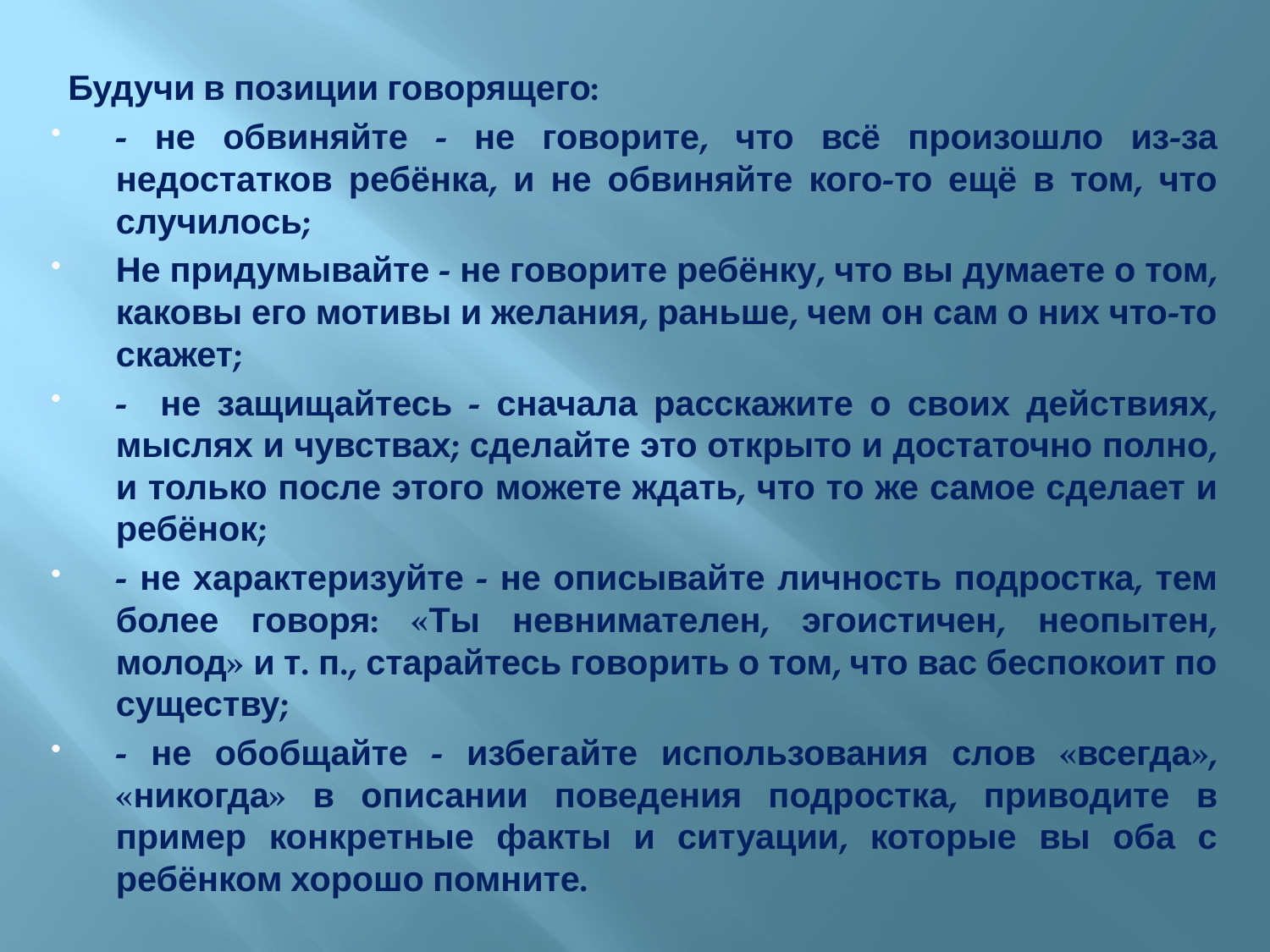

Будучи в позиции говорящего:
- не обвиняйте - не говорите, что всё произошло из-за недостатков ребёнка, и не обвиняйте кого-то ещё в том, что случилось;
Не придумывайте - не говорите ребёнку, что вы думаете о том, каковы его мотивы и желания, раньше, чем он сам о них что-то скажет;
-  не защищайтесь - сначала расскажите о своих действиях, мыслях и чувствах; сделайте это открыто и достаточно полно, и только после этого можете ждать, что то же самое сделает и ребёнок;
- не характеризуйте - не описывайте личность подростка, тем более говоря: «Ты невнимателен, эгоистичен, неопытен, молод» и т. п., старайтесь говорить о том, что вас беспокоит по существу;
- не обобщайте - избегайте использования слов «всегда», «никогда» в описании поведения подростка, приводите в пример конкретные факты и ситуации, которые вы оба с ребёнком хорошо помните.